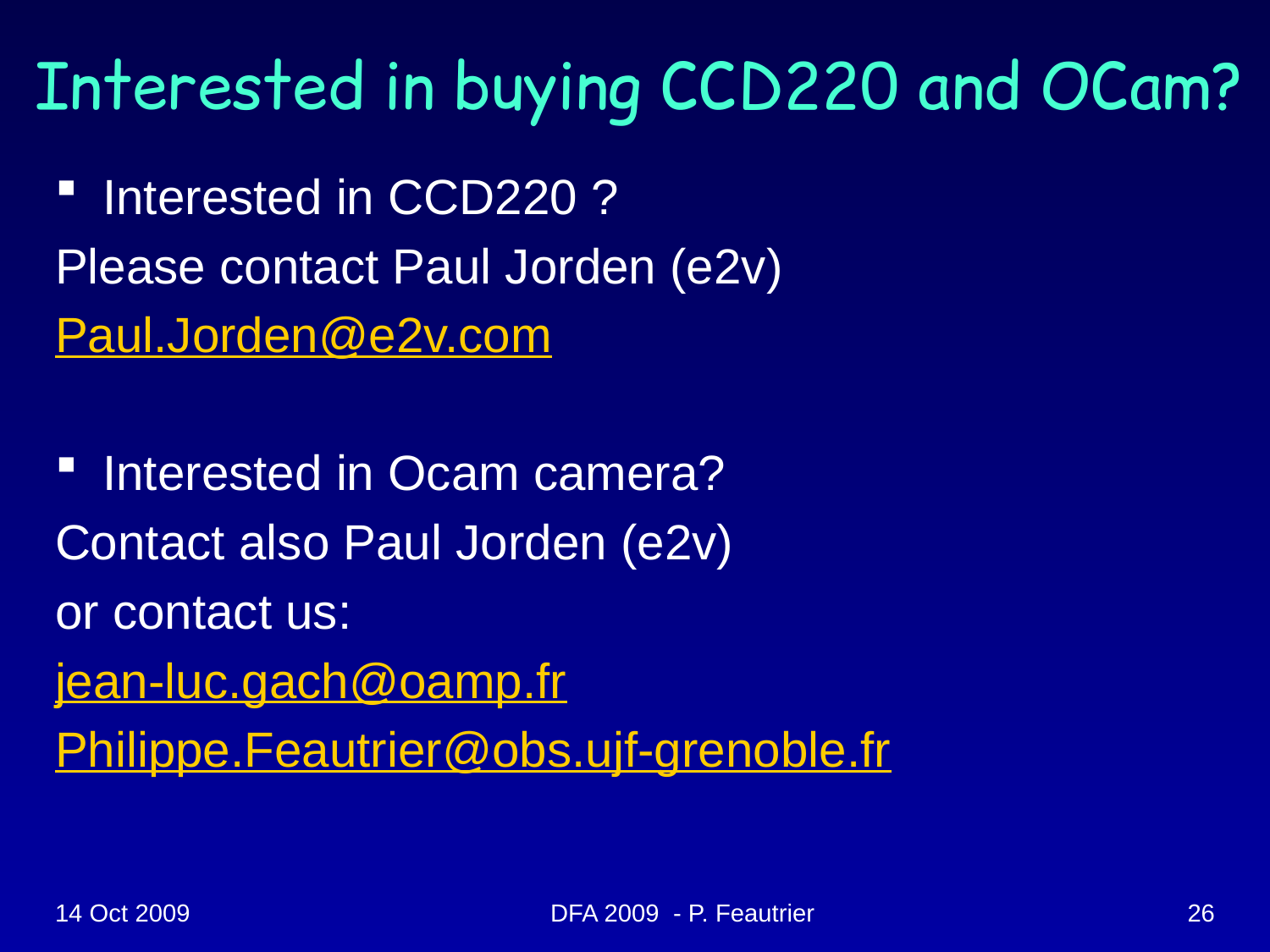

# Interested in buying CCD220 and OCam?
Interested in CCD220 ?
Please contact Paul Jorden (e2v)
Paul.Jorden@e2v.com

Interested in Ocam camera?
Contact also Paul Jorden (e2v)
or contact us:
jean-luc.gach@oamp.fr
Philippe.Feautrier@obs.ujf-grenoble.fr

14 Oct 2009
DFA 2009  - P. Feautrier
26